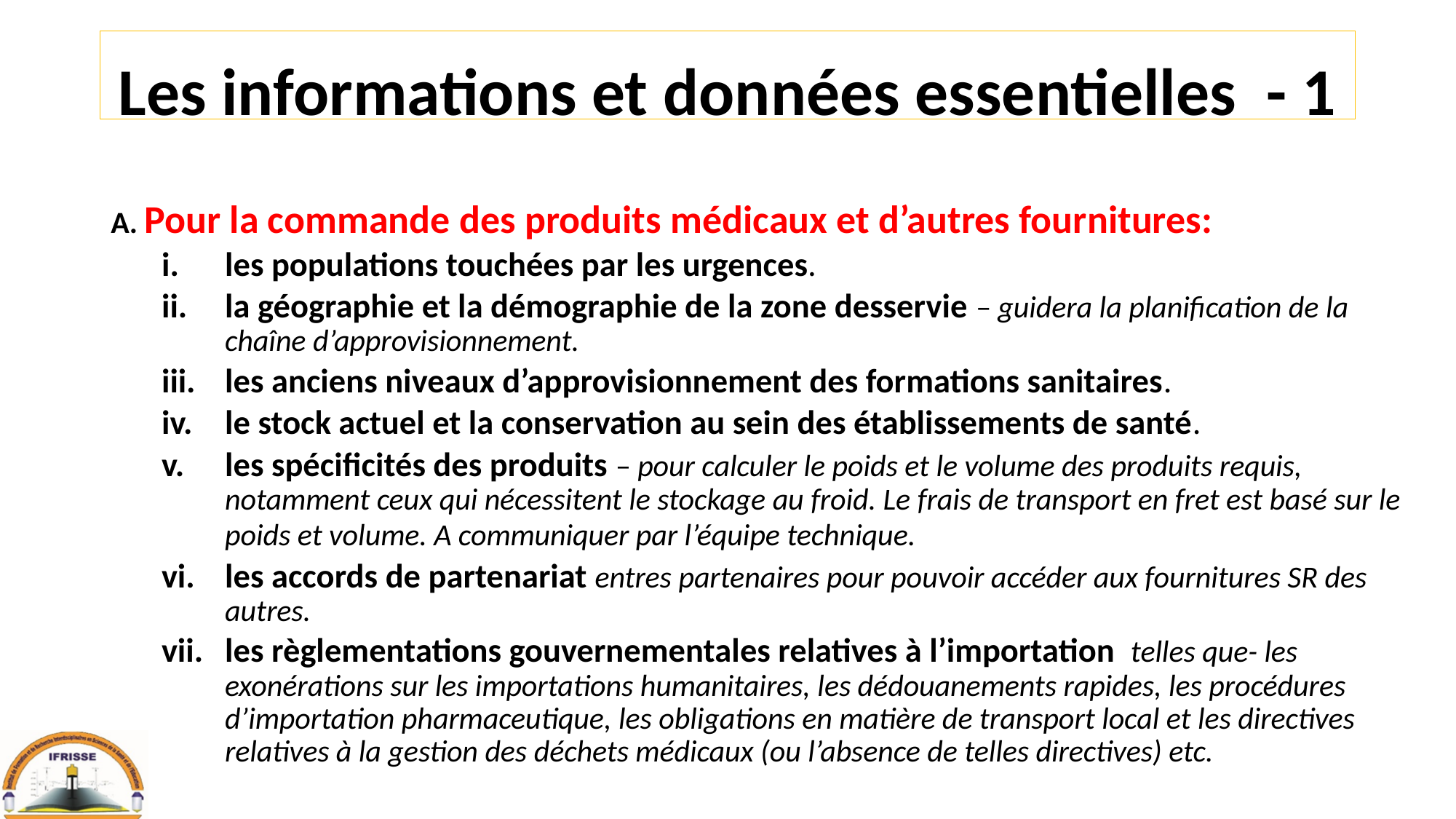

# Les informations et données essentielles  - 1
A. Pour la commande des produits médicaux et d’autres fournitures:
les populations touchées par les urgences.
la géographie et la démographie de la zone desservie – guidera la planification de la chaîne d’approvisionnement.
les anciens niveaux d’approvisionnement des formations sanitaires.
le stock actuel et la conservation au sein des établissements de santé.
les spécificités des produits – pour calculer le poids et le volume des produits requis, notamment ceux qui nécessitent le stockage au froid. Le frais de transport en fret est basé sur le poids et volume. A communiquer par l’équipe technique.
les accords de partenariat entres partenaires pour pouvoir accéder aux fournitures SR des autres.
les règlementations gouvernementales relatives à l’importation  telles que- les exonérations sur les importations humanitaires, les dédouanements rapides, les procédures d’importation pharmaceutique, les obligations en matière de transport local et les directives relatives à la gestion des déchets médicaux (ou l’absence de telles directives) etc.